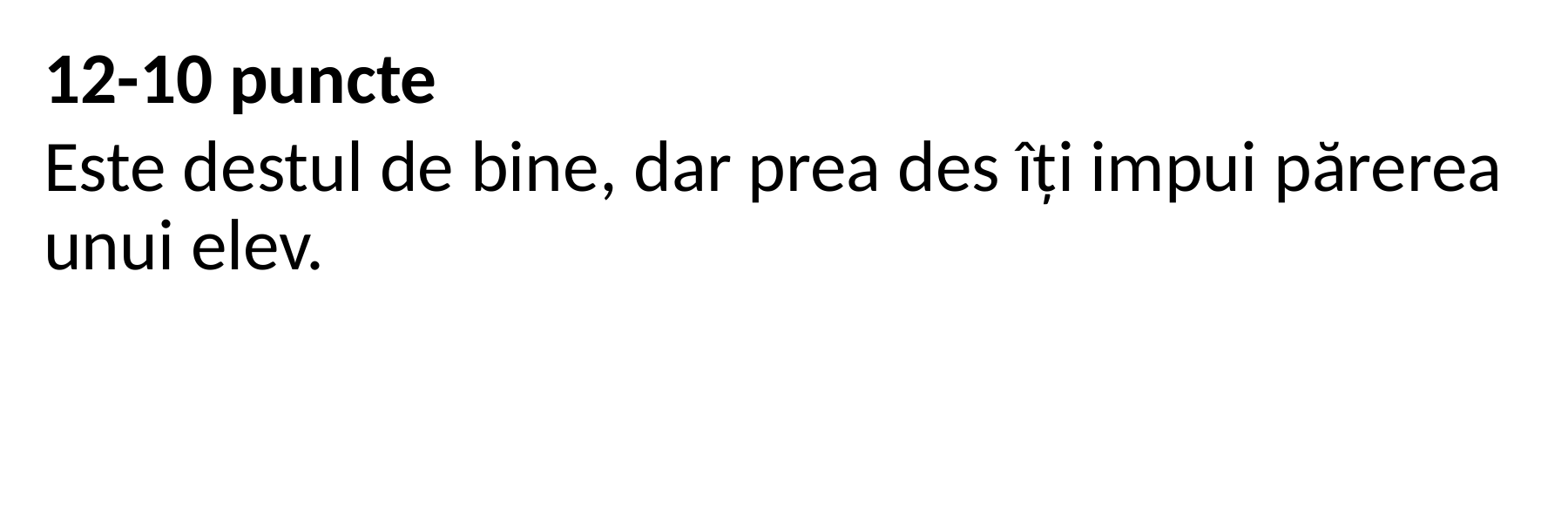

12-10 puncte
Este destul de bine, dar prea des îți impui părerea unui elev.